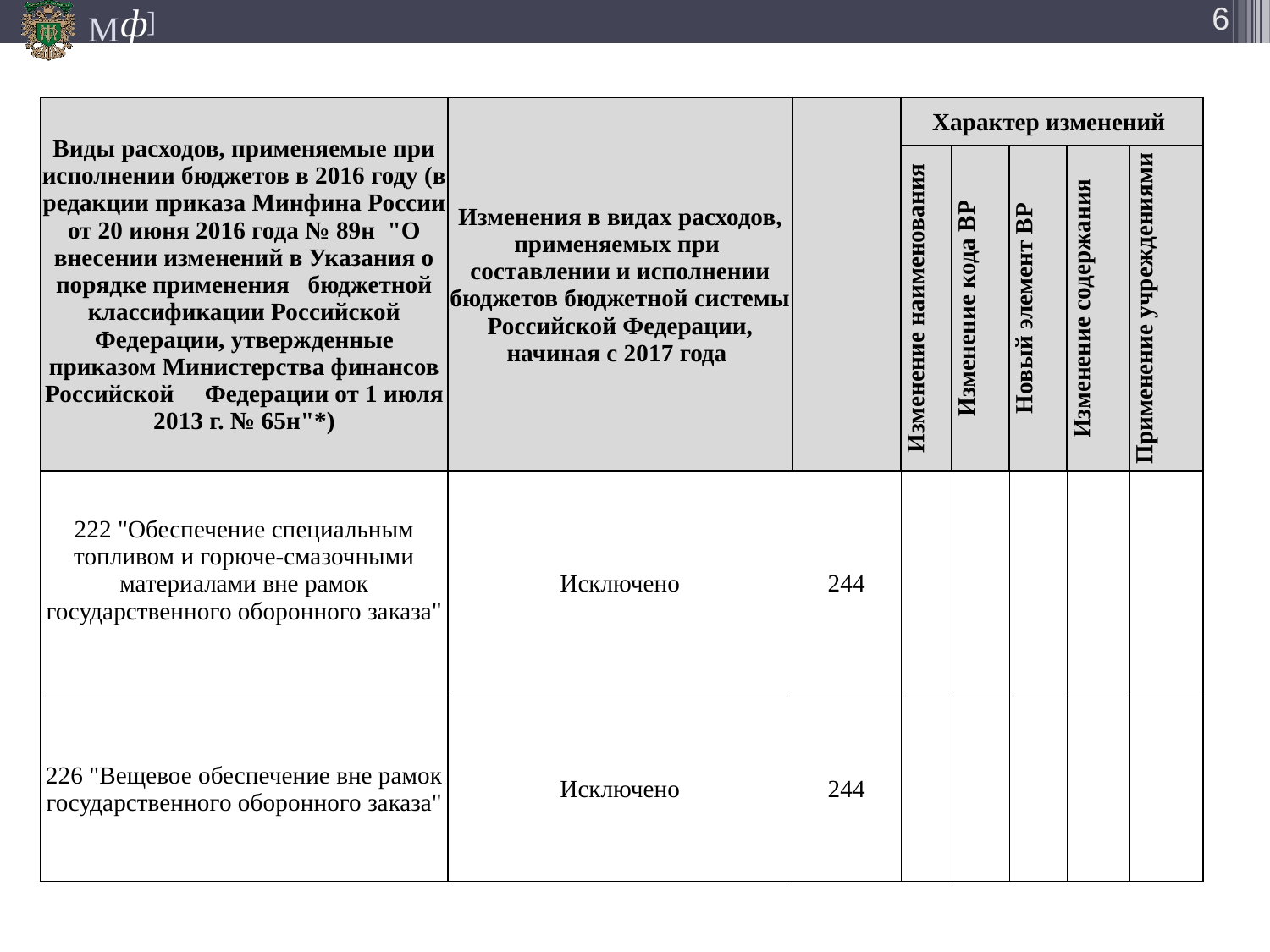

6
| Виды расходов, применяемые при исполнении бюджетов в 2016 году (в редакции приказа Минфина России от 20 июня 2016 года № 89н "О внесении изменений в Указания о порядке применения бюджетной классификации Российской Федерации, утвержденные приказом Министерства финансов Российской Федерации от 1 июля 2013 г. № 65н"\*) | Изменения в видах расходов, применяемых при составлении и исполнении бюджетов бюджетной системы Российской Федерации, начиная с 2017 года |  | Характер изменений |  |  |  |  |
| --- | --- | --- | --- | --- | --- | --- | --- |
|  |  |  | Изменение наименования | Изменение кода ВР | Новый элемент ВР | Изменение содержания | Применение учреждениями |
| 222 "Обеспечение специальным топливом и горюче-смазочными материалами вне рамок государственного оборонного заказа" | Исключено | 244 |  |  |  |  |  |
| 226 "Вещевое обеспечение вне рамок государственного оборонного заказа" | Исключено | 244 |  |  |  |  |  |